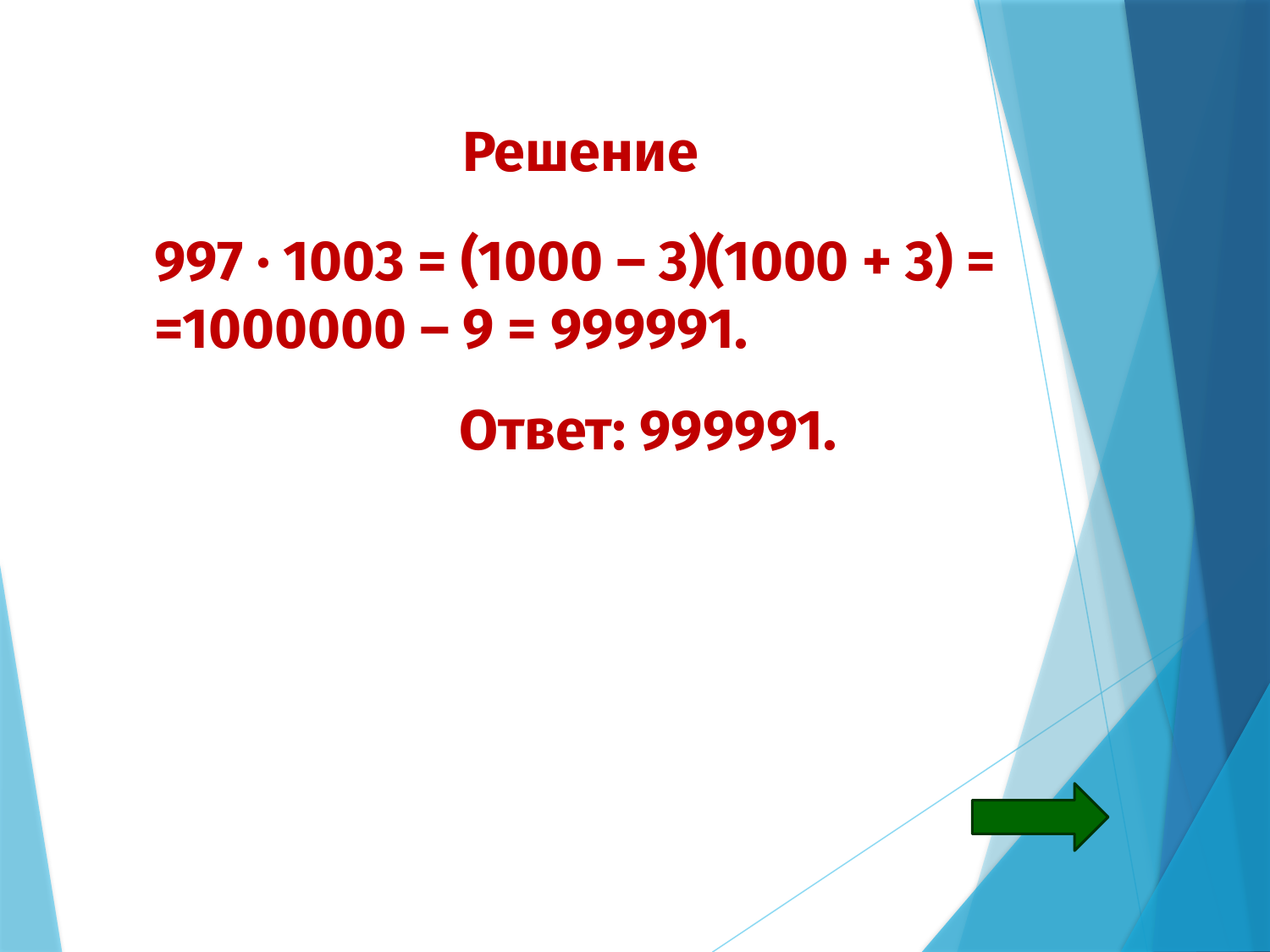

Решение
997 · 1003 = (1000 – 3)(1000 + 3) =
=1000000 – 9 = 999991.
Ответ: 999991.